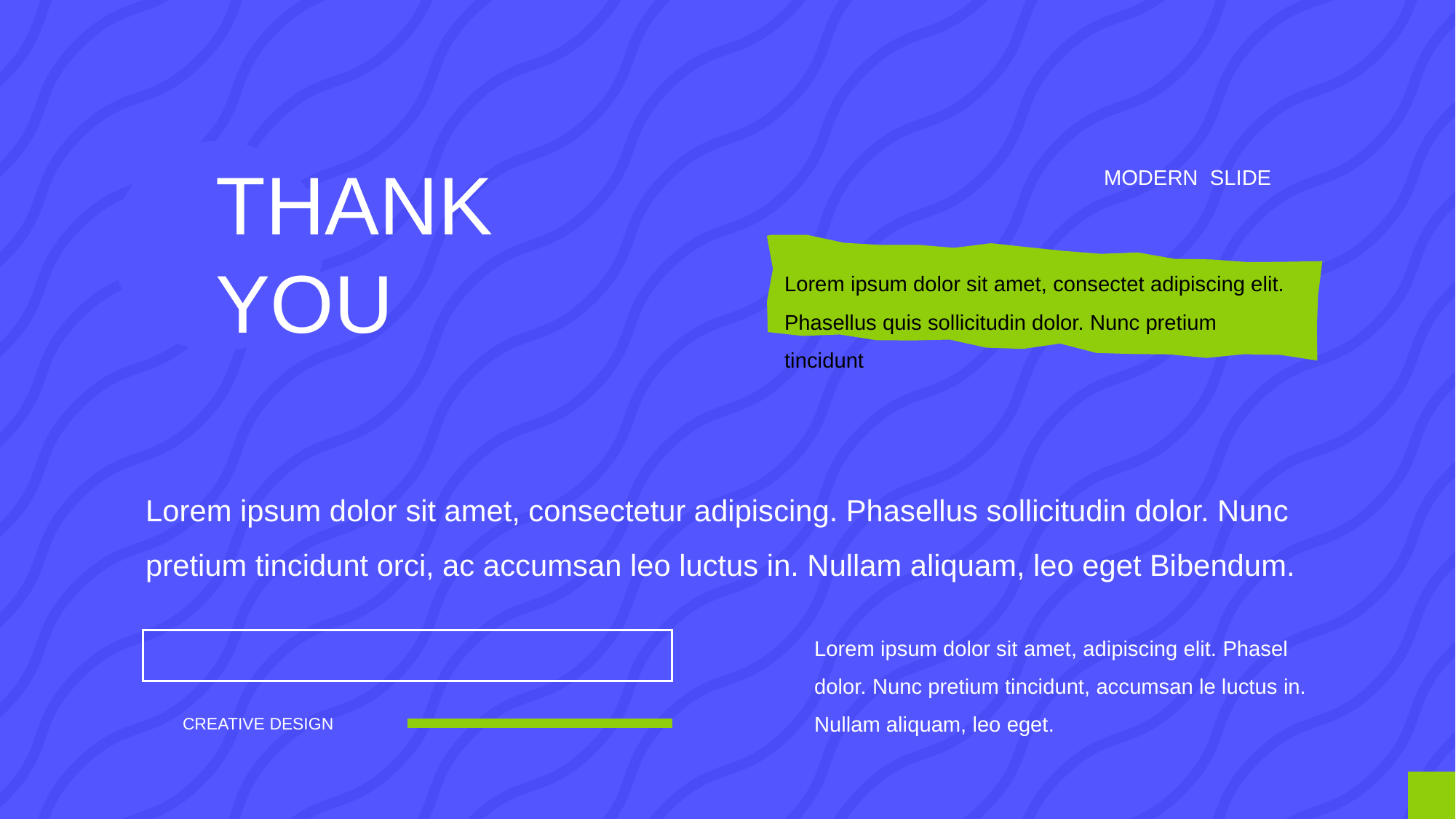

THANK
YOU
MODERN  SLIDE

Lorem ipsum dolor sit amet, consectet adipiscing elit. Phasellus quis sollicitudin dolor. Nunc pretium tincidunt
Lorem ipsum dolor sit amet, consectetur adipiscing. Phasellus sollicitudin dolor. Nunc pretium tincidunt orci, ac accumsan leo luctus in. Nullam aliquam, leo eget Bibendum.
Lorem ipsum dolor sit amet, adipiscing elit. Phasel dolor. Nunc pretium tincidunt, accumsan le luctus in. Nullam aliquam, leo eget.

CREATIVE DESIGN